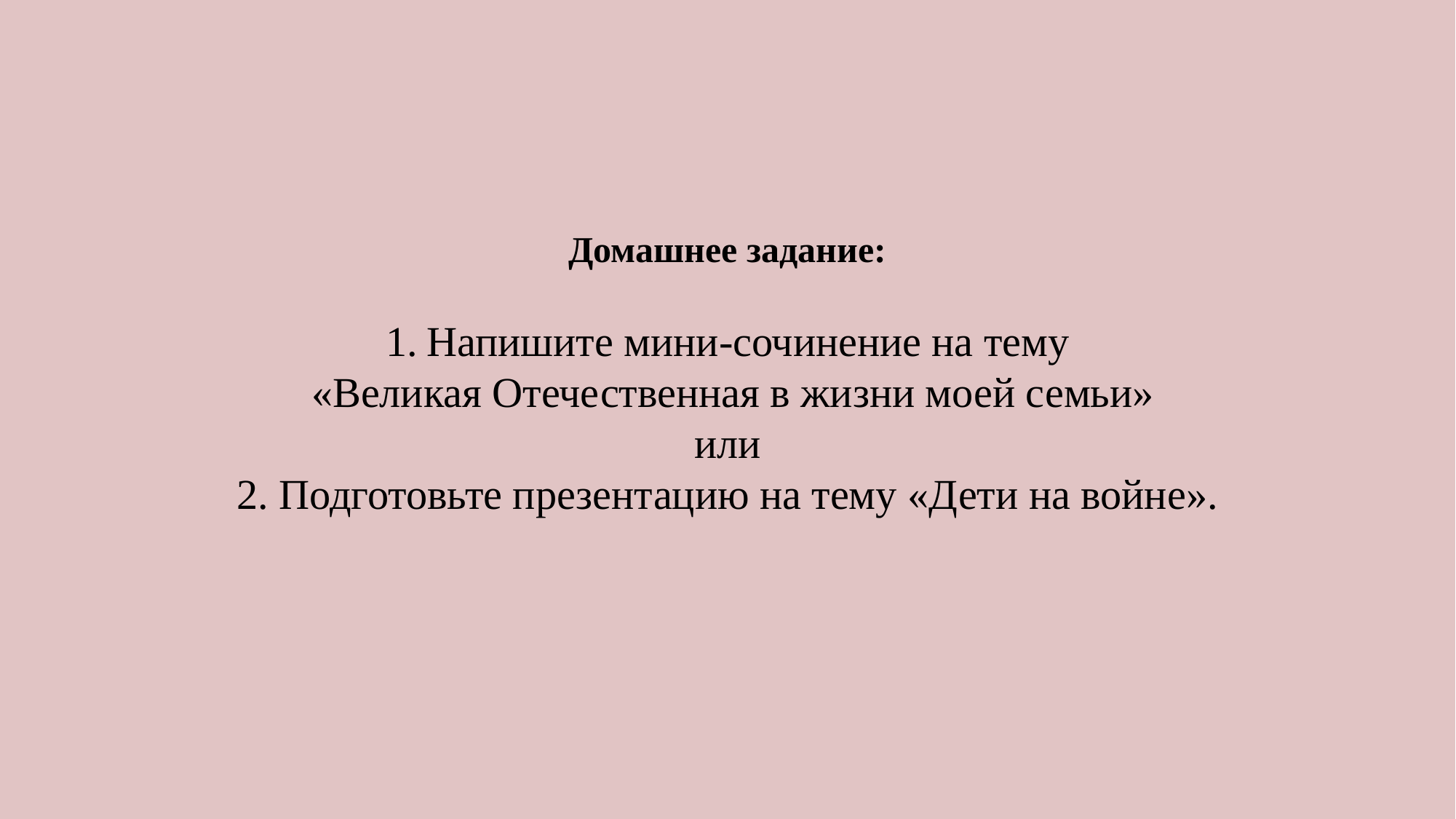

Домашнее задание:

Напишите мини-сочинение на тему
 «Великая Отечественная в жизни моей семьи»
или
2. Подготовьте презентацию на тему «Дети на войне».